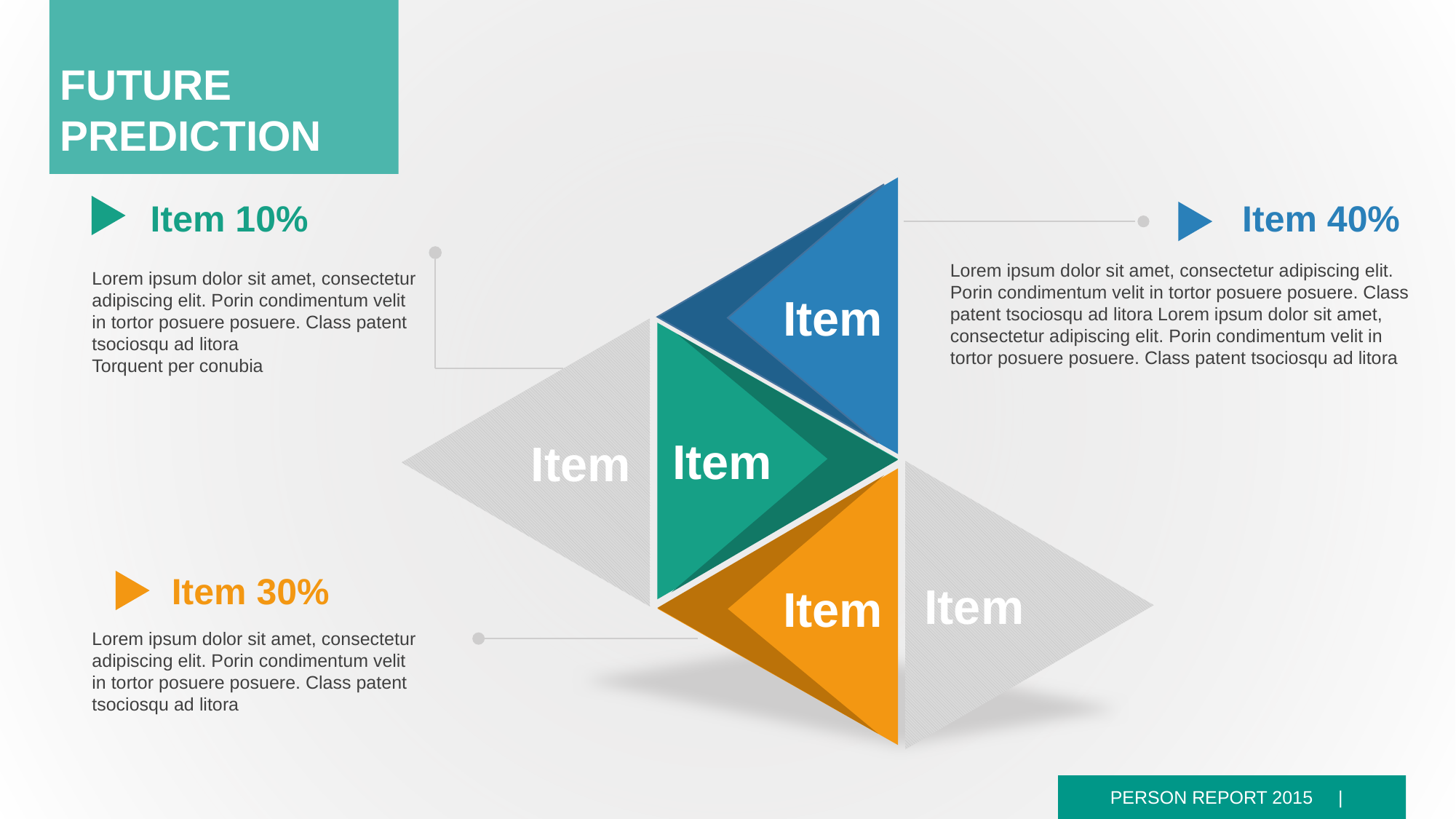

FUTURE PREDICTION

Item

Item
Item

Item
Item

Item 10%
Item 40%

Lorem ipsum dolor sit amet, consectetur adipiscing elit. Porin condimentum velit in tortor posuere posuere. Class patent tsociosqu ad litora Lorem ipsum dolor sit amet, consectetur adipiscing elit. Porin condimentum velit in tortor posuere posuere. Class patent tsociosqu ad litora
Lorem ipsum dolor sit amet, consectetur adipiscing elit. Porin condimentum velit in tortor posuere posuere. Class patent tsociosqu ad litora
Torquent per conubia
Item 30%

Lorem ipsum dolor sit amet, consectetur adipiscing elit. Porin condimentum velit in tortor posuere posuere. Class patent tsociosqu ad litora
PERSON REPORT 2015     |